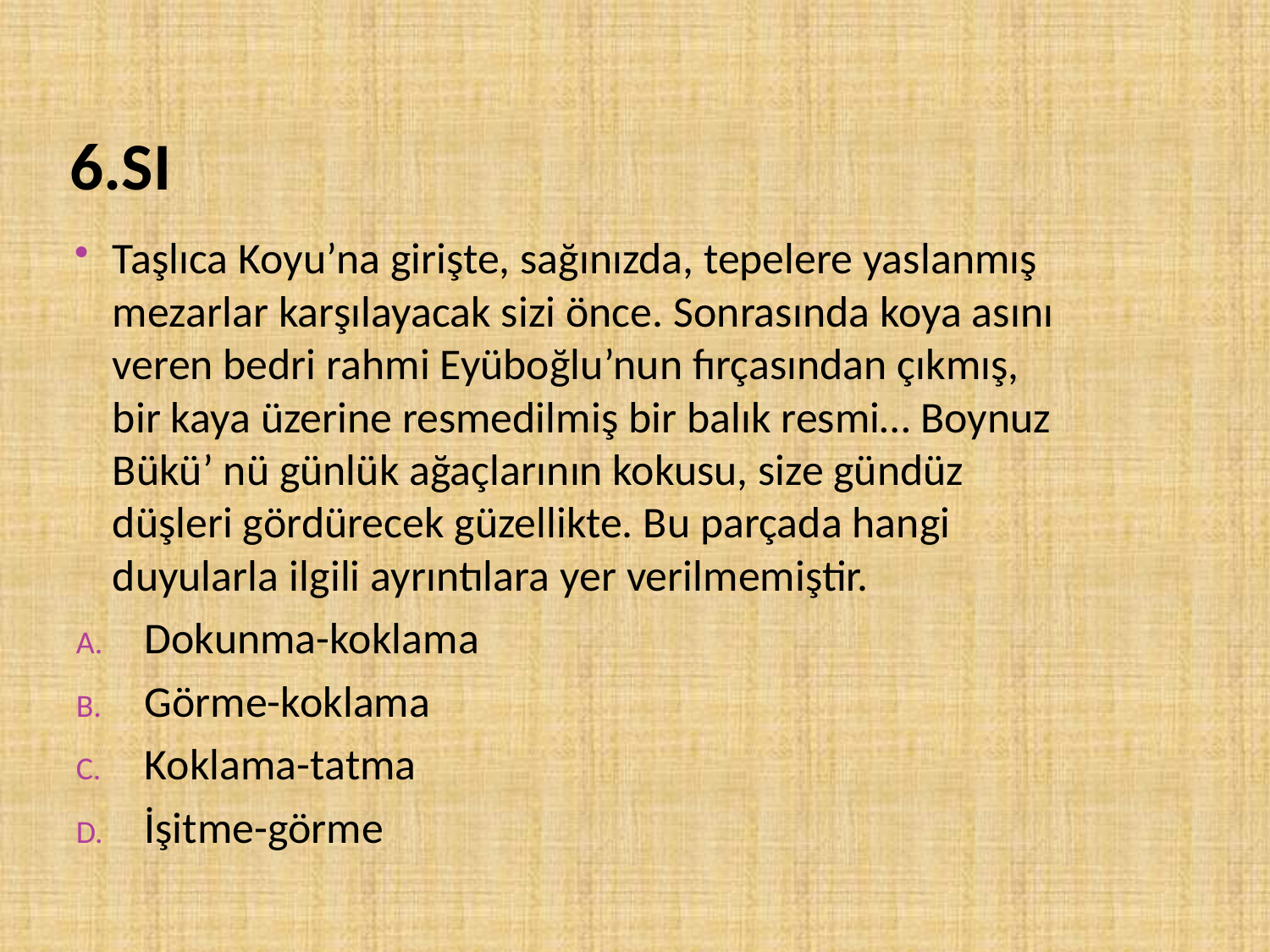

# 6.SI
Taşlıca Koyu’na girişte, sağınızda, tepelere yaslanmış mezarlar karşılayacak sizi önce. Sonrasında koya asını veren bedri rahmi Eyüboğlu’nun fırçasından çıkmış, bir kaya üzerine resmedilmiş bir balık resmi… Boynuz Bükü’ nü günlük ağaçlarının kokusu, size gündüz düşleri gördürecek güzellikte. Bu parçada hangi duyularla ilgili ayrıntılara yer verilmemiştir.
Dokunma-koklama
Görme-koklama
Koklama-tatma
İşitme-görme